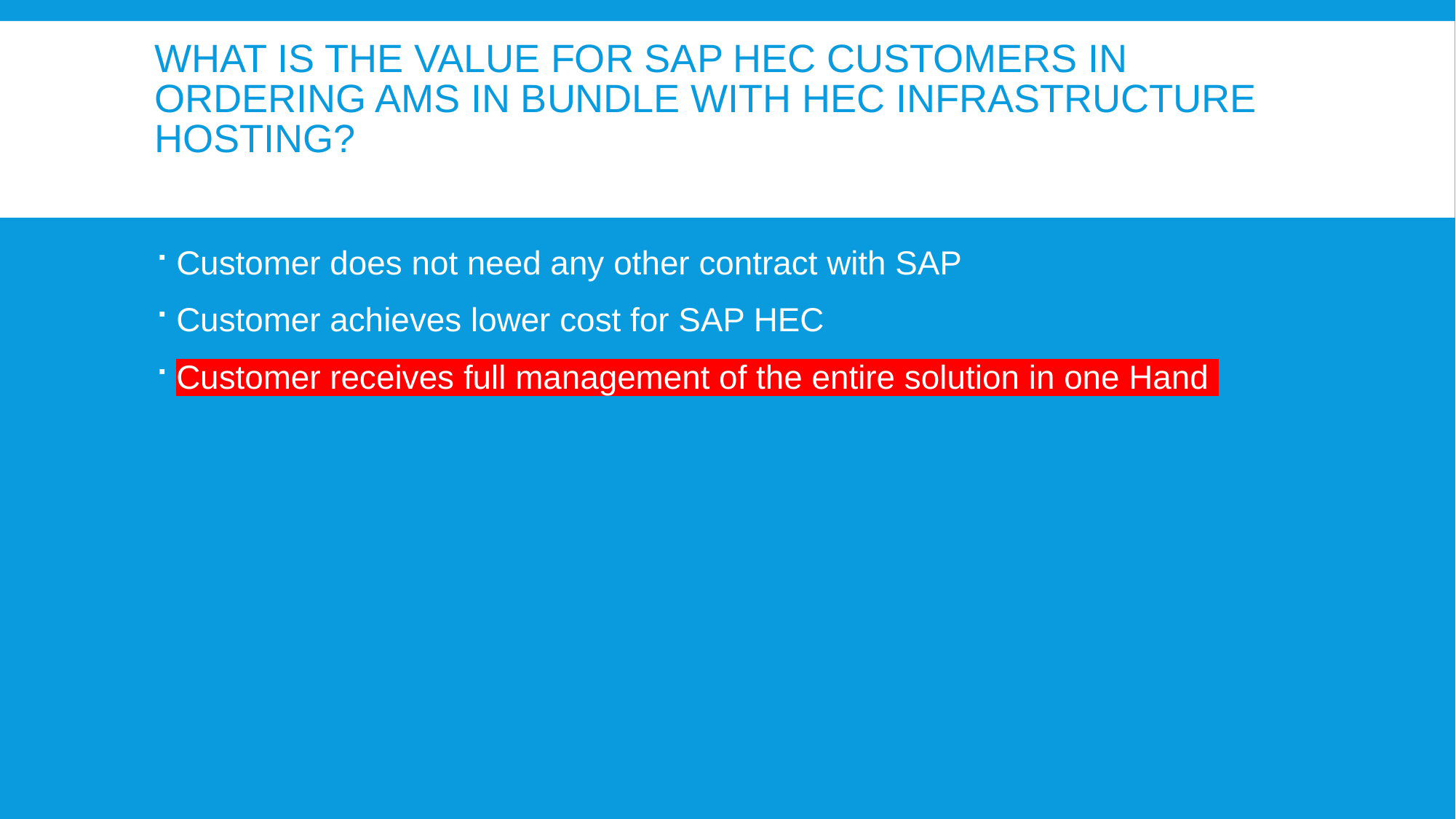

# What is the value for SAP HEC customers in ordering AMS in bundle with HEC Infrastructure Hosting?
Customer does not need any other contract with SAP
Customer achieves lower cost for SAP HEC
Customer receives full management of the entire solution in one Hand